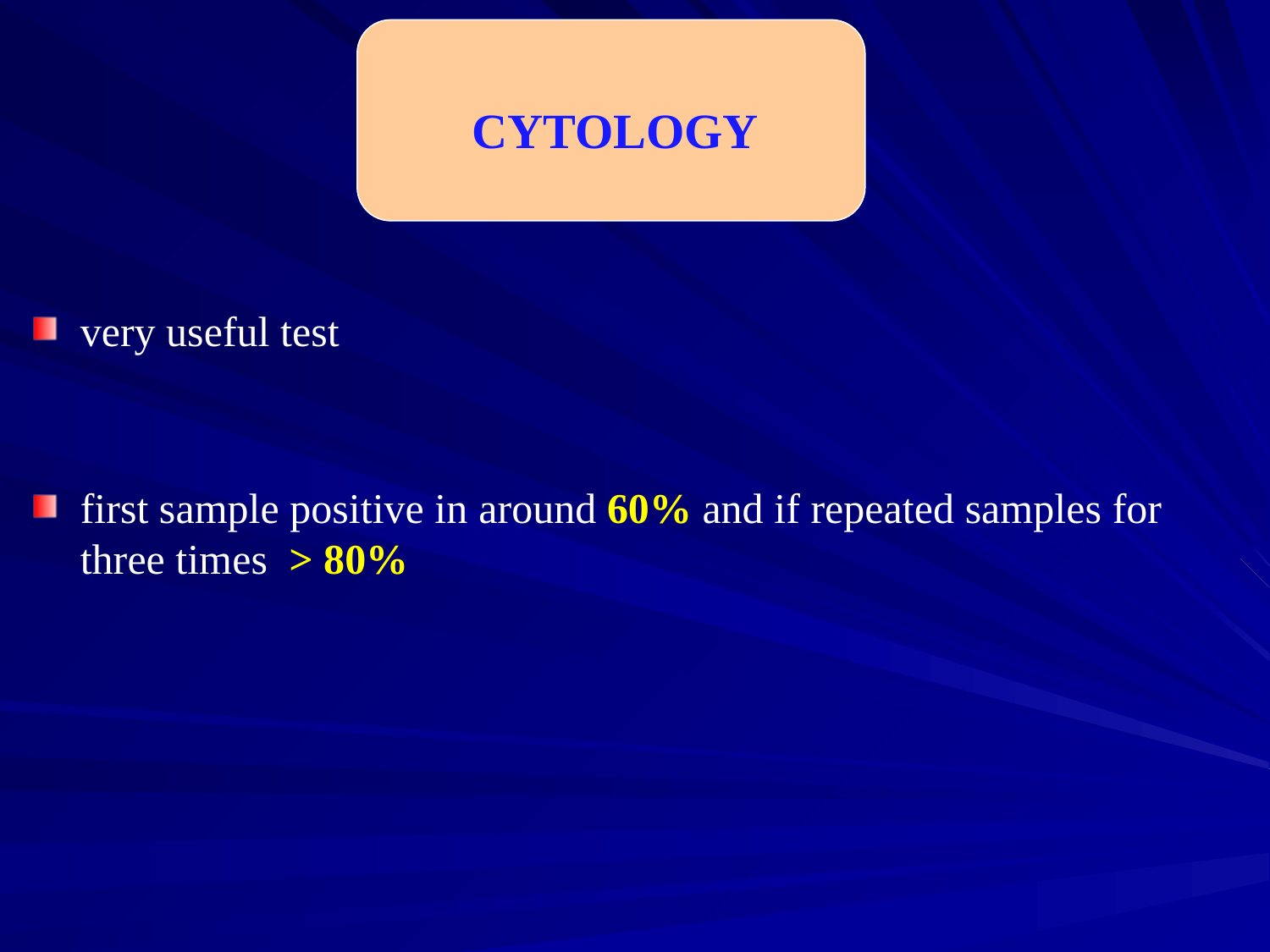

# CYTOLOGY
very useful test

first sample positive in around 60% and if repeated samples for three times  > 80%